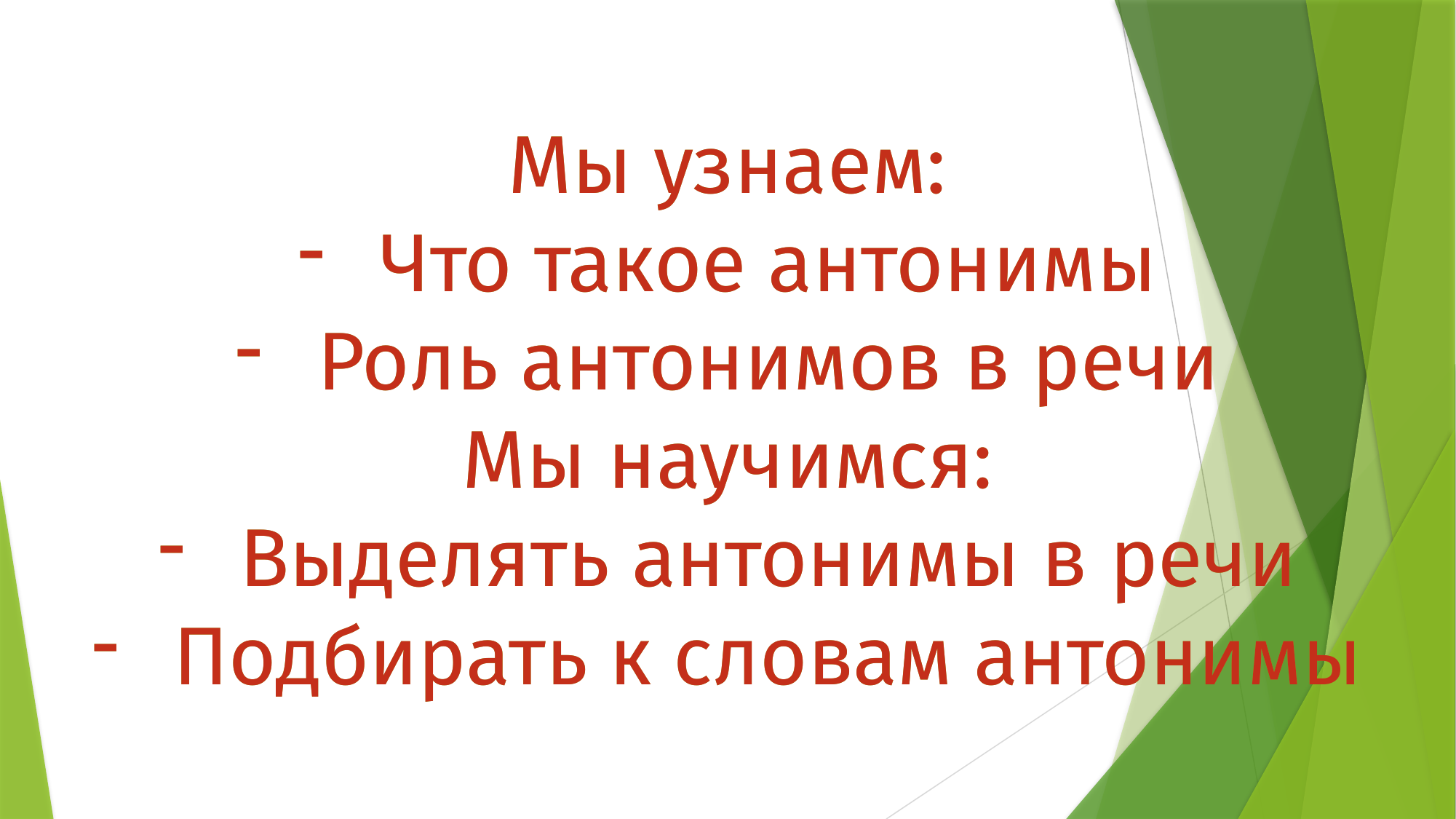

Мы узнаем:
Что такое антонимы
Роль антонимов в речи
Мы научимся:
Выделять антонимы в речи
Подбирать к словам антонимы
Мы узнаем:
Что такое антонимы
Роль антонимов в речи
Мы научимся:
Выделять антонимы в речи
Подбирать к словам антонимы